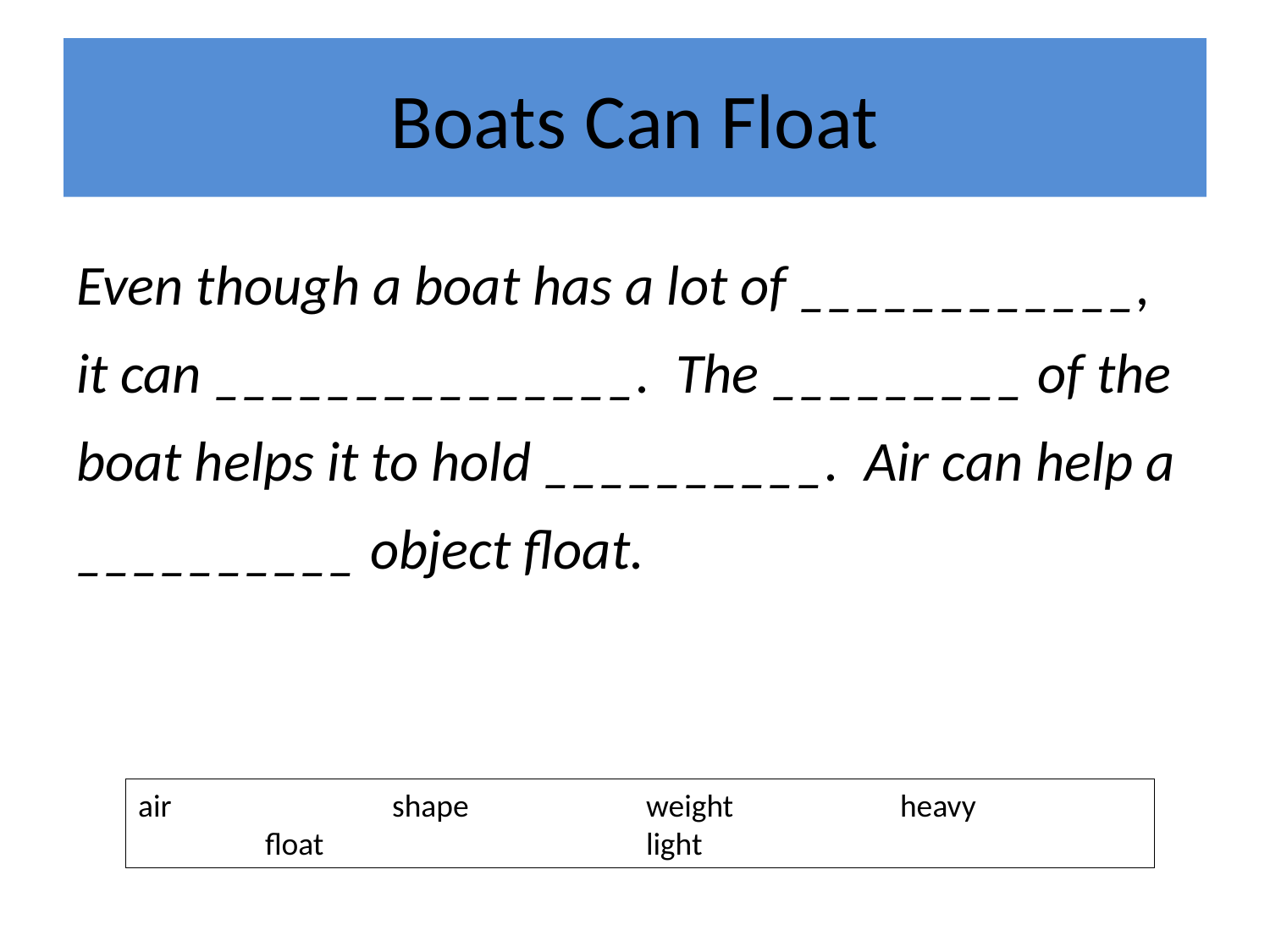

# Boats Can Float
Even though a boat has a lot of ____________, it can _______________.  The _________ of the boat helps it to hold __________.  Air can help a __________ object float.
air		shape		weight		heavy		float			light